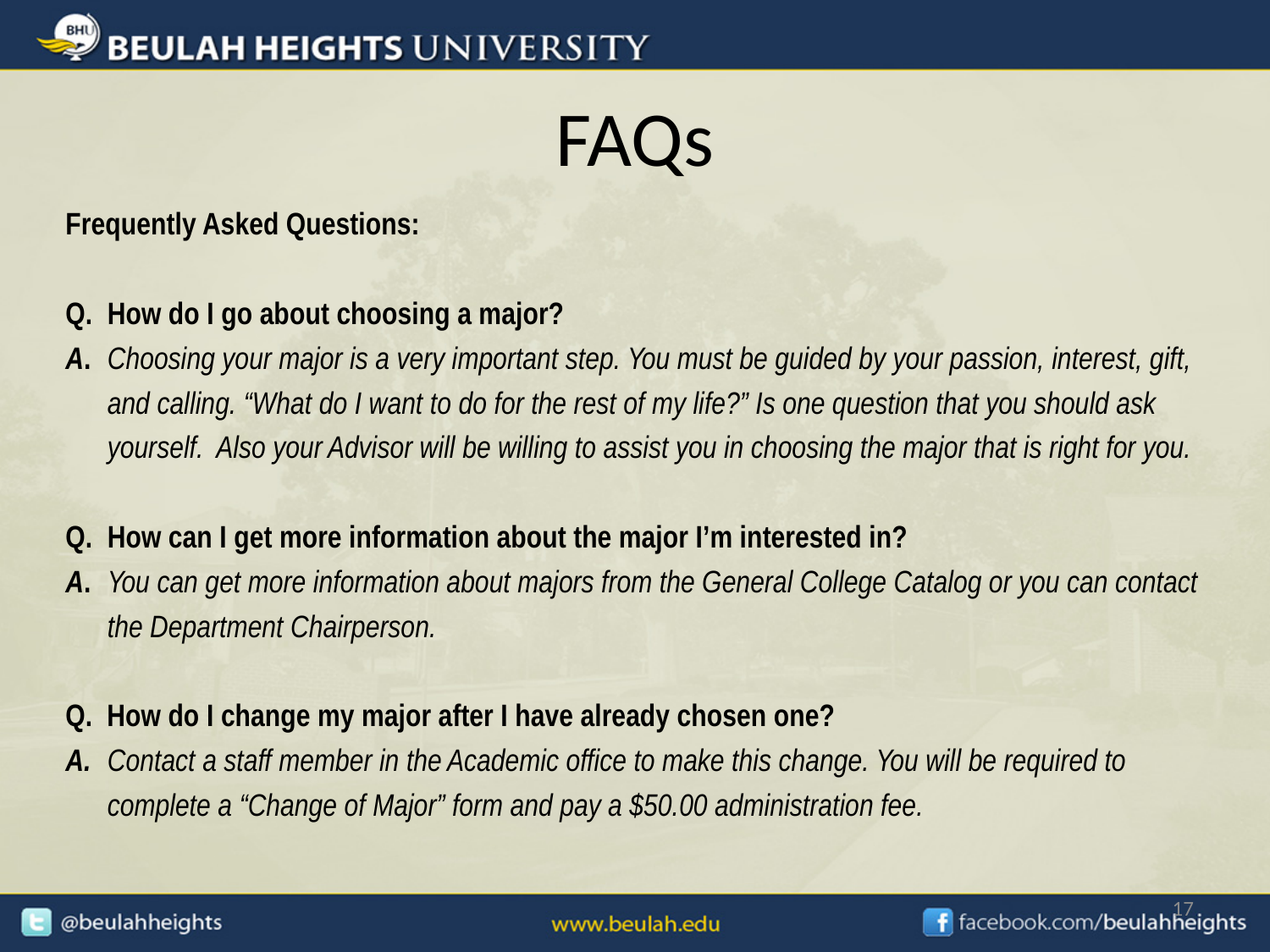

# FAQs
Frequently Asked Questions:

Q. 	How do I go about choosing a major?
A. 	Choosing your major is a very important step. You must be guided by your passion, interest, gift, and calling. “What do I want to do for the rest of my life?” Is one question that you should ask yourself.  Also your Advisor will be willing to assist you in choosing the major that is right for you.

Q. 	How can I get more information about the major I’m interested in?
A. 	You can get more information about majors from the General College Catalog or you can contact the Department Chairperson.

Q.  How do I change my major after I have already chosen one?
A.	Contact a staff member in the Academic office to make this change. You will be required to complete a “Change of Major” form and pay a $50.00 administration fee.
17